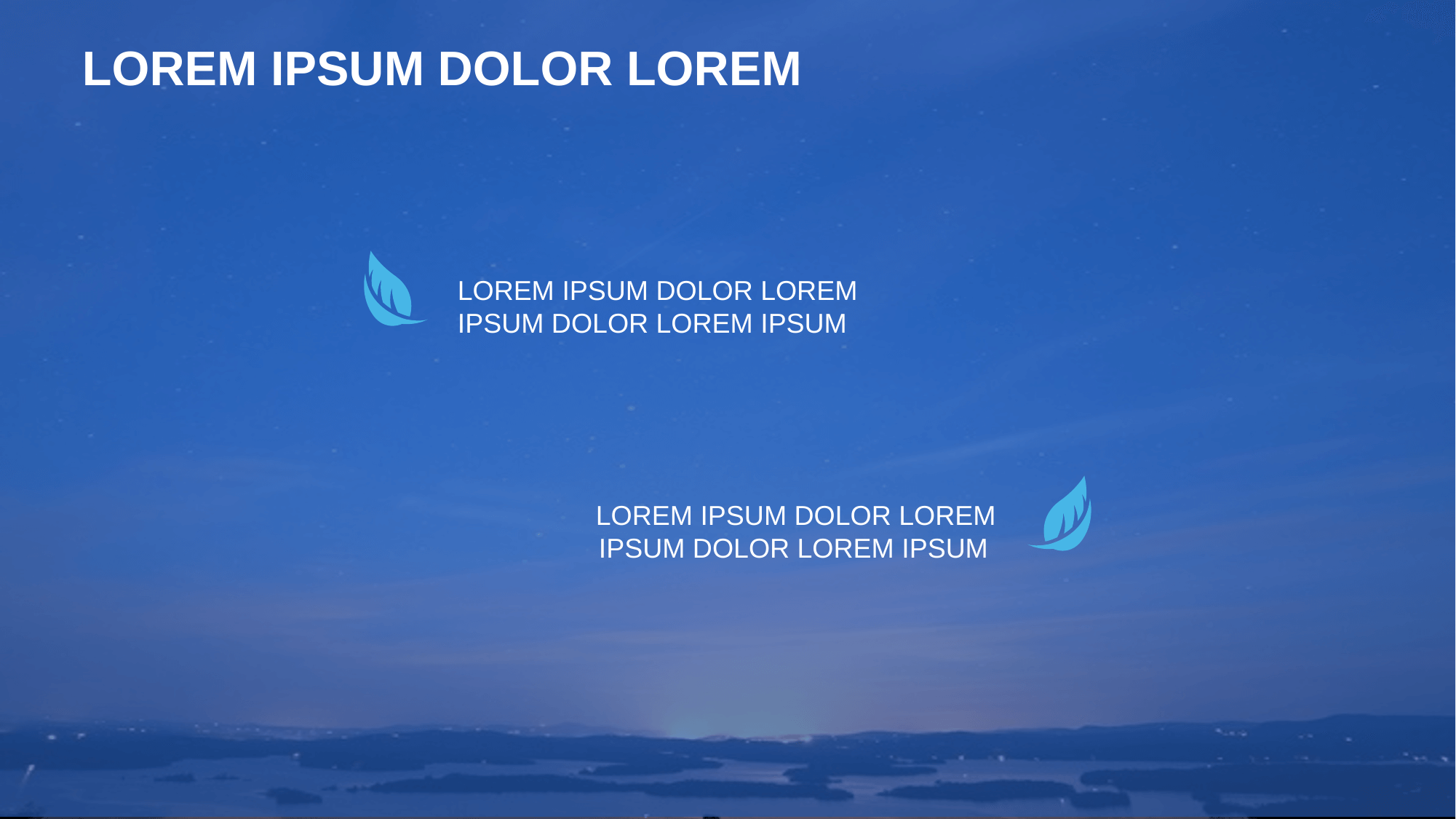

LOREM IPSUM DOLOR LOREM

LOREM IPSUM DOLOR LOREM IPSUM DOLOR LOREM IPSUM

LOREM IPSUM DOLOR LOREM IPSUM DOLOR LOREM IPSUM